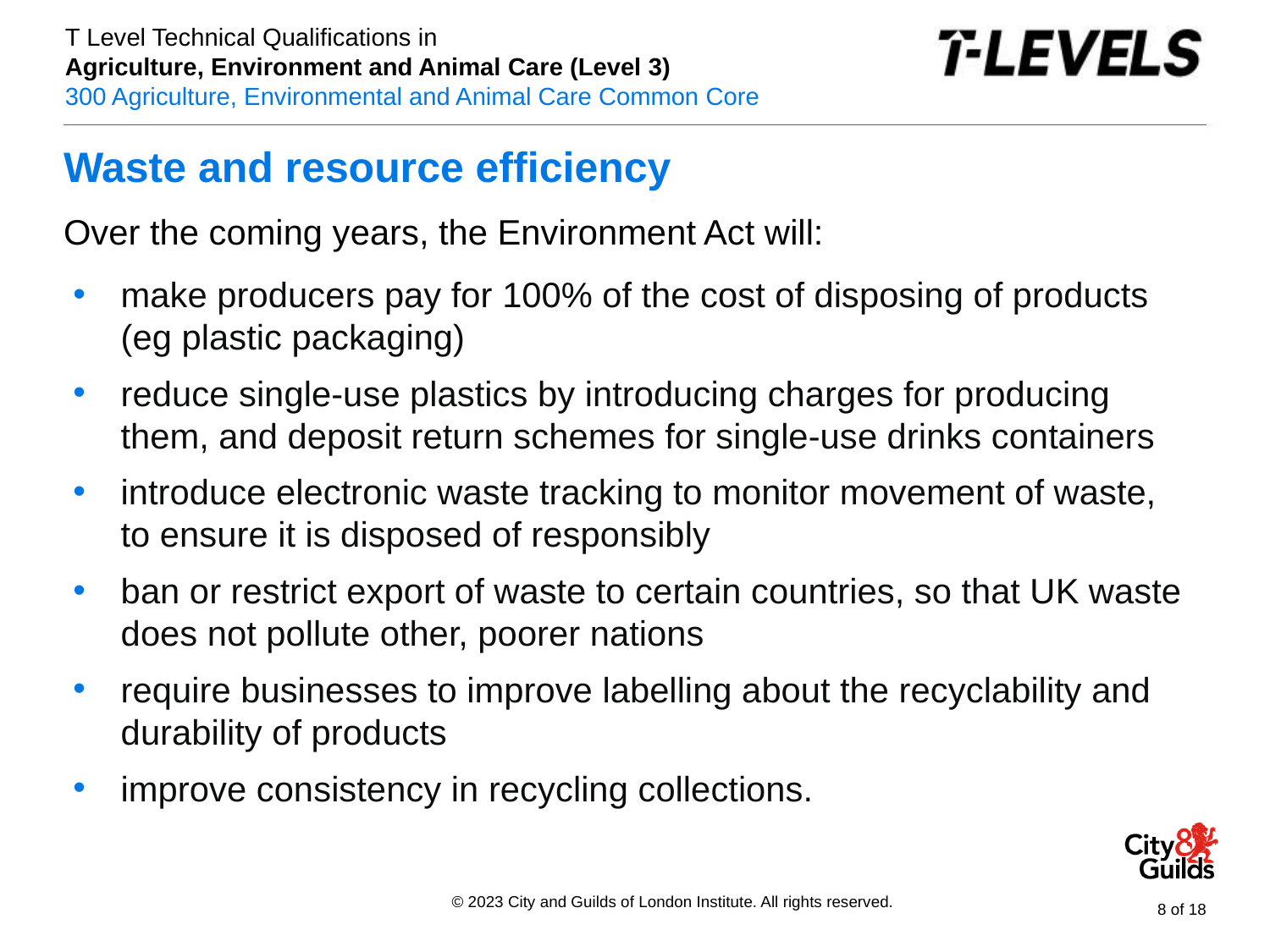

# Waste and resource efficiency
Over the coming years, the Environment Act will:

make producers pay for 100% of the cost of disposing of products (eg plastic packaging)
reduce single-use plastics by introducing charges for producing them, and deposit return schemes for single-use drinks containers
introduce electronic waste tracking to monitor movement of waste, to ensure it is disposed of responsibly
ban or restrict export of waste to certain countries, so that UK waste does not pollute other, poorer nations
require businesses to improve labelling about the recyclability and durability of products
improve consistency in recycling collections.